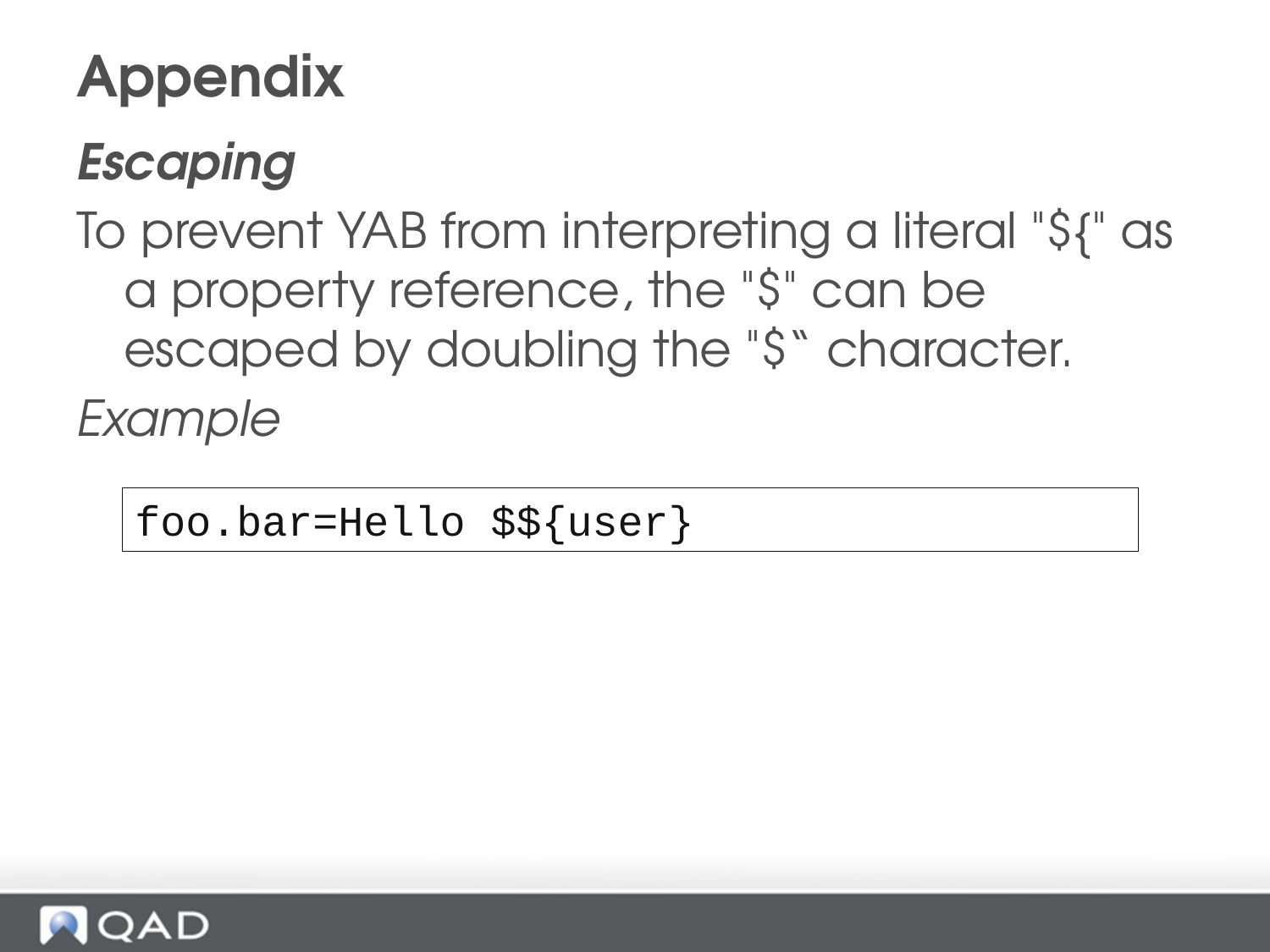

# Appendix
Escaping
To prevent YAB from interpreting a literal "${" as a property reference, the "$" can be escaped by doubling the "$“ character.
Example
foo.bar=Hello $${user}